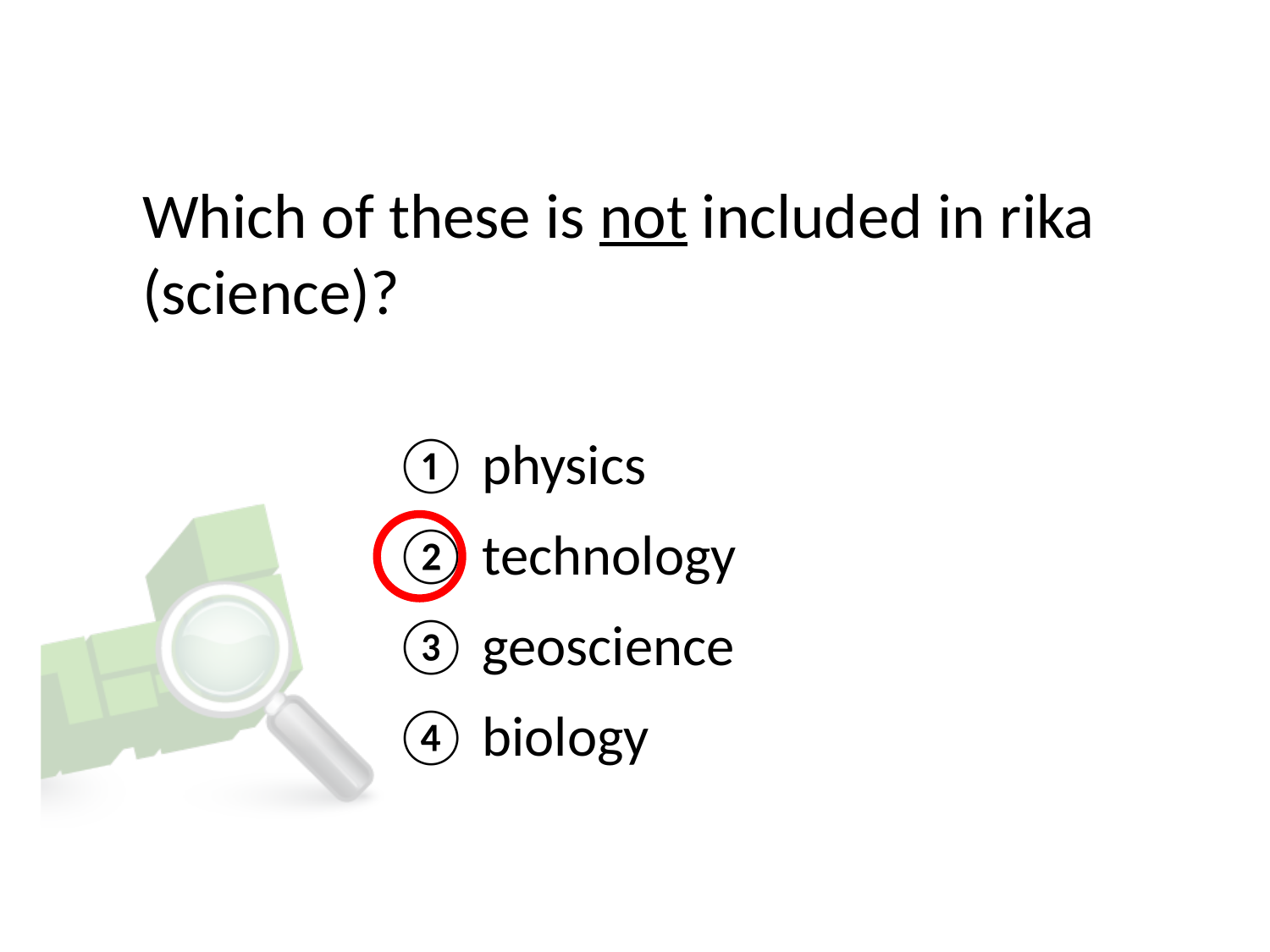

# Which of these is not included in rika (science)?
① physics
② technology
③ geoscience
④ biology